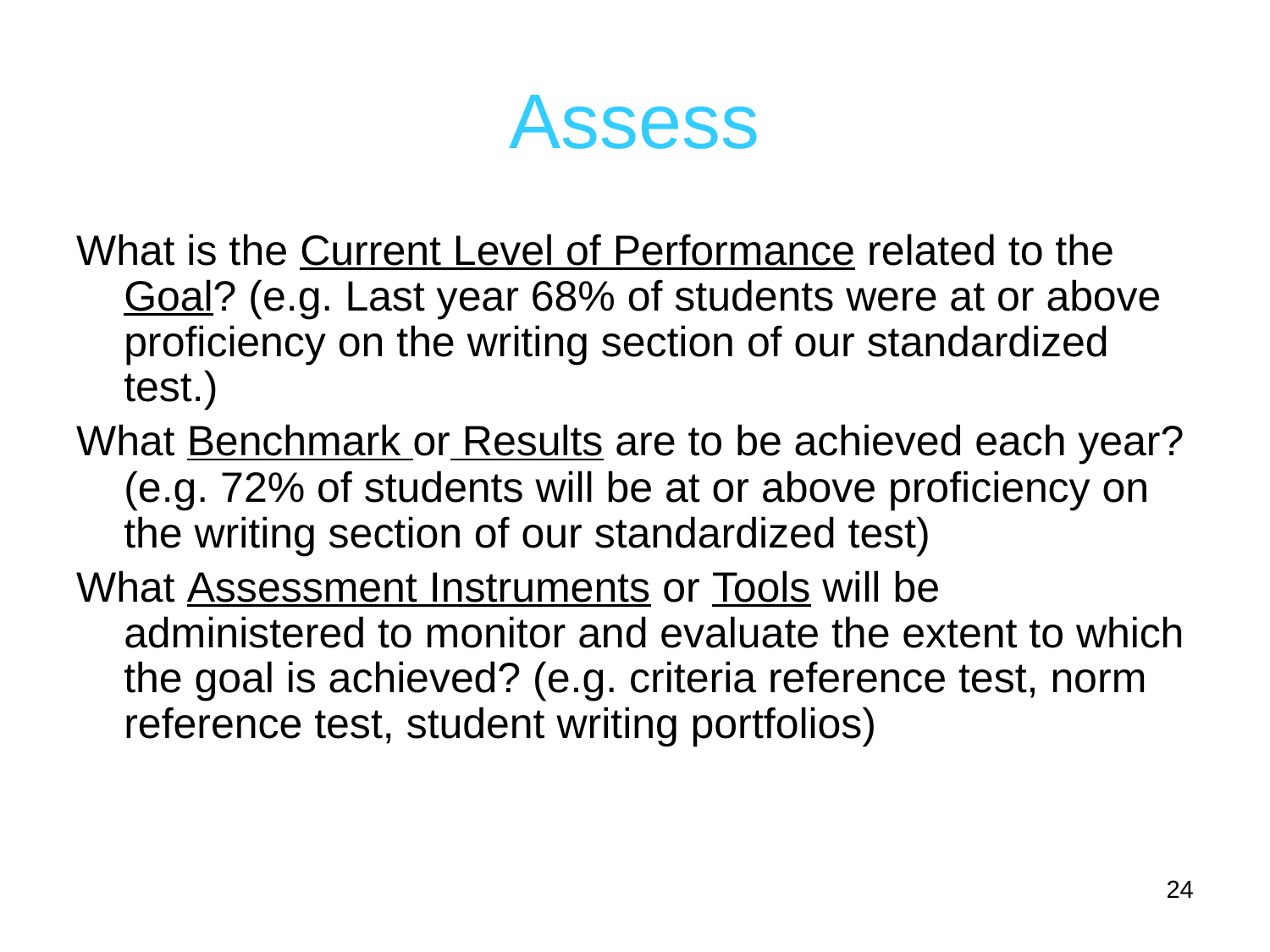

# Assess
What is the Current Level of Performance related to the Goal? (e.g. Last year 68% of students were at or above proficiency on the writing section of our standardized test.)
What Benchmark or Results are to be achieved each year? (e.g. 72% of students will be at or above proficiency on the writing section of our standardized test)
What Assessment Instruments or Tools will be administered to monitor and evaluate the extent to which the goal is achieved? (e.g. criteria reference test, norm reference test, student writing portfolios)
24